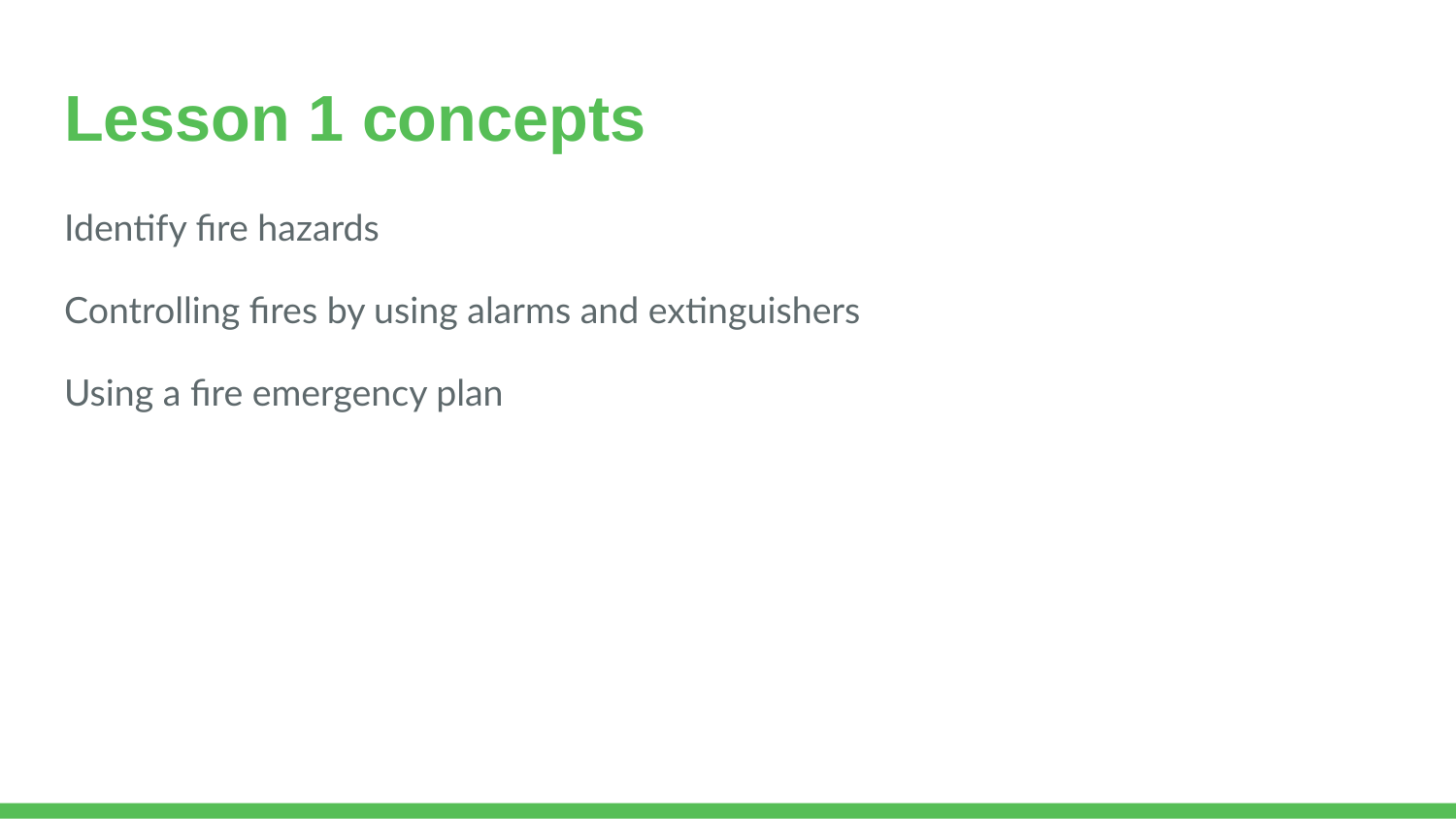

# Lesson 1 concepts
Identify fire hazards
Controlling fires by using alarms and extinguishers
Using a fire emergency plan